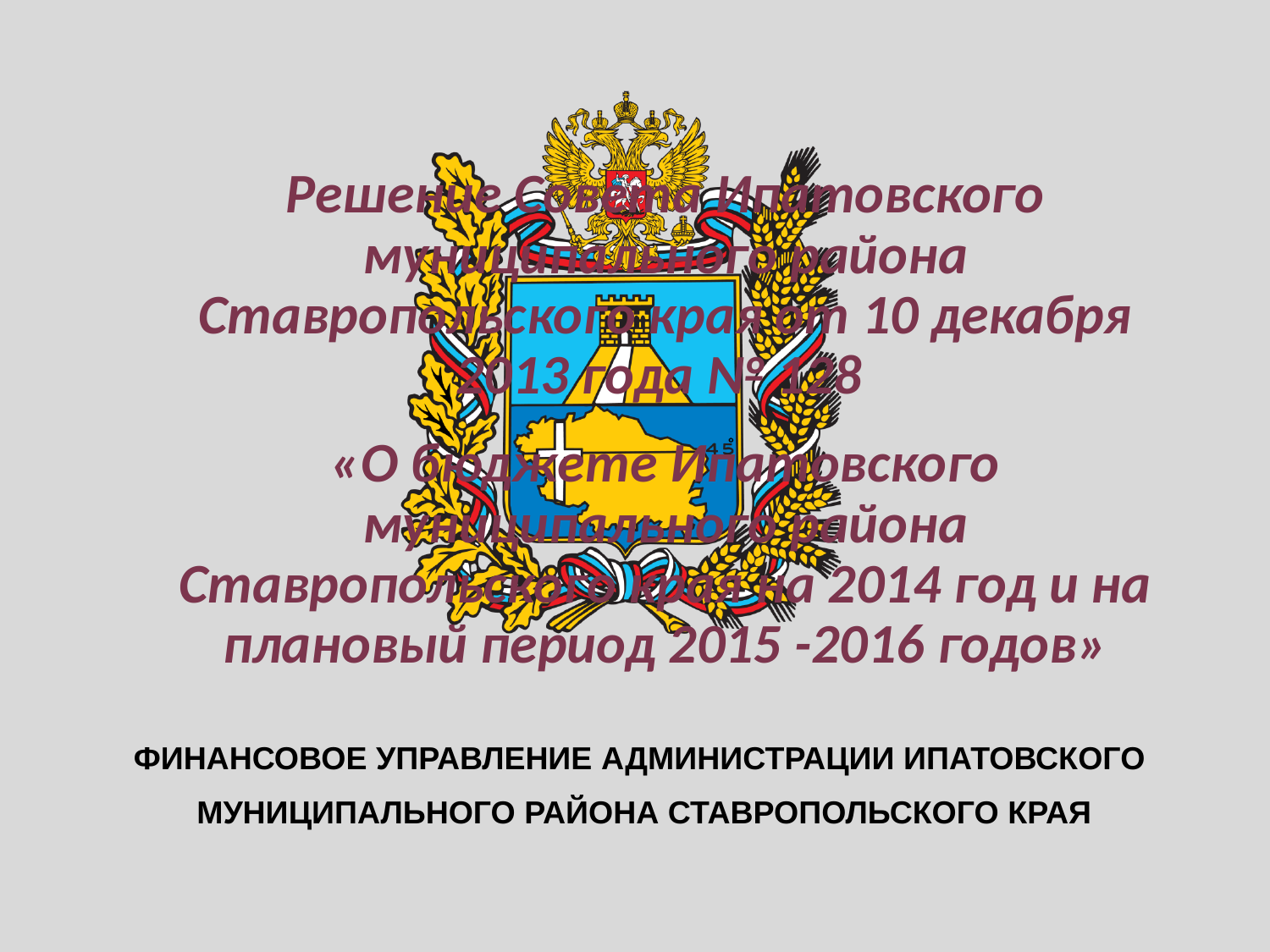

Решение Совета Ипатовского муниципального района Ставропольского края от 10 декабря 2013 года № 128
«О бюджете Ипатовского муниципального района Ставропольского края на 2014 год и на плановый период 2015 -2016 годов»

ФИНАНСОВОЕ УПРАВЛЕНИЕ АДМИНИСТРАЦИИ ИПАТОВСКОГО
МУНИЦИПАЛЬНОГО РАЙОНА СТАВРОПОЛЬСКОГО КРАЯ